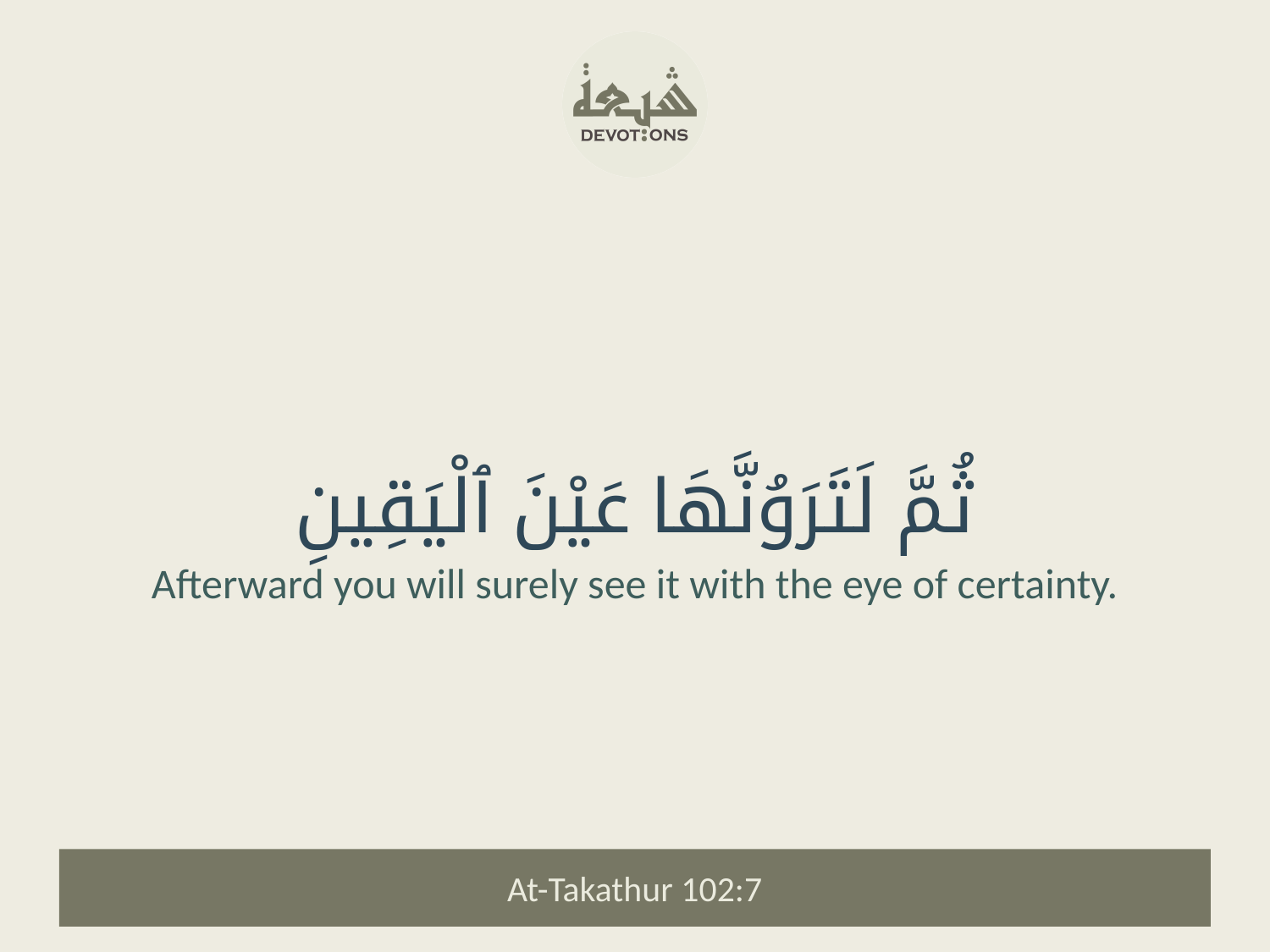

ثُمَّ لَتَرَوُنَّهَا عَيْنَ ٱلْيَقِينِ
Afterward you will surely see it with the eye of certainty.
At-Takathur 102:7